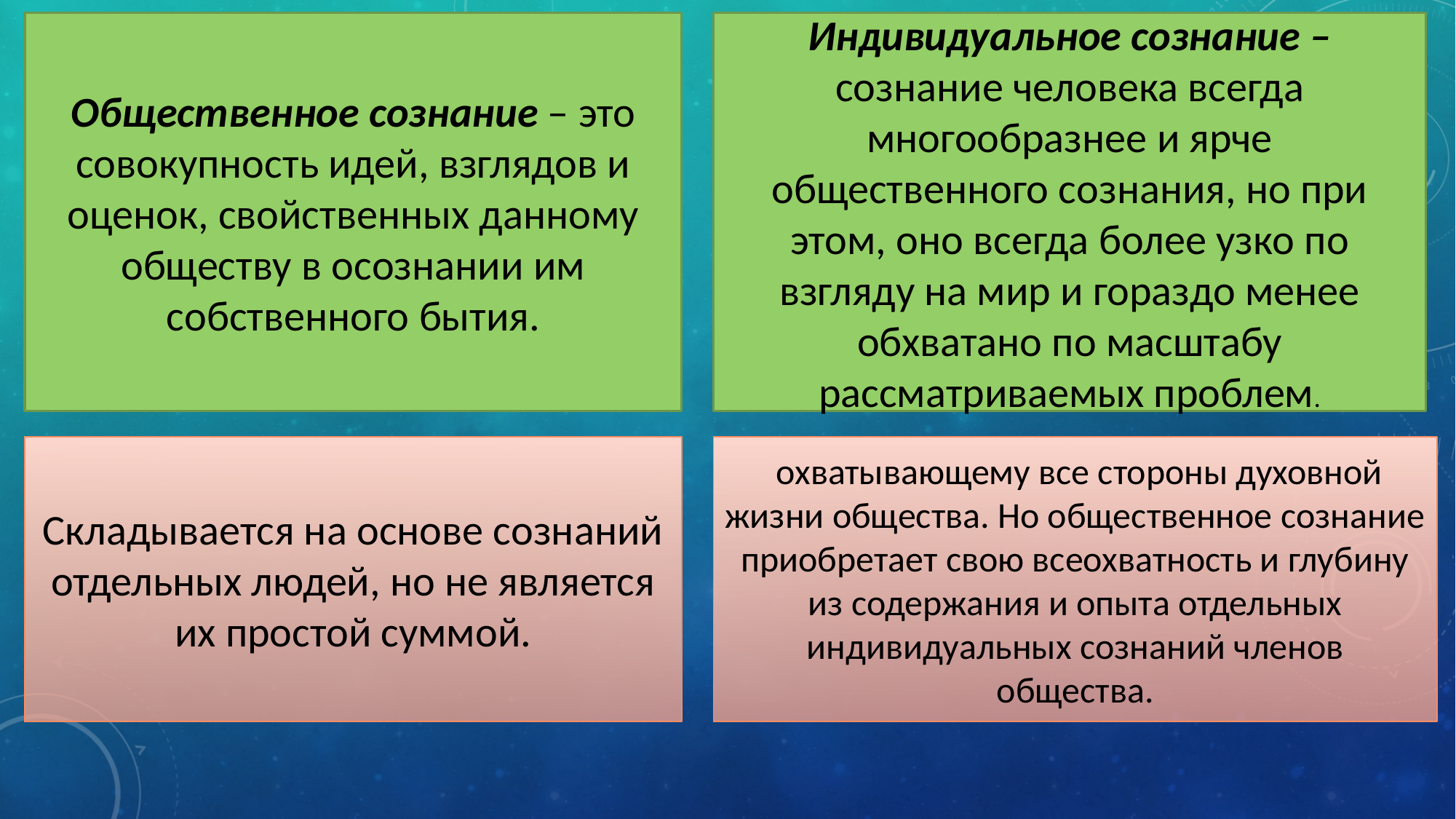

Индивидуальное сознание – сознание человека всегда многообразнее и ярче общественного сознания, но при этом, оно всегда более узко по взгляду на мир и гораздо менее обхватано по масштабу рассматриваемых проблем.
Общественное сознание – это совокупность идей, взглядов и оценок, свойственных данному обществу в осознании им собственного бытия.
Складывается на основе сознаний отдельных людей, но не является их простой суммой.
 охватывающему все стороны духовной жизни общества. Но общественное сознание приобретает свою всеохватность и глубину из содержания и опыта отдельных индивидуальных сознаний членов общества.